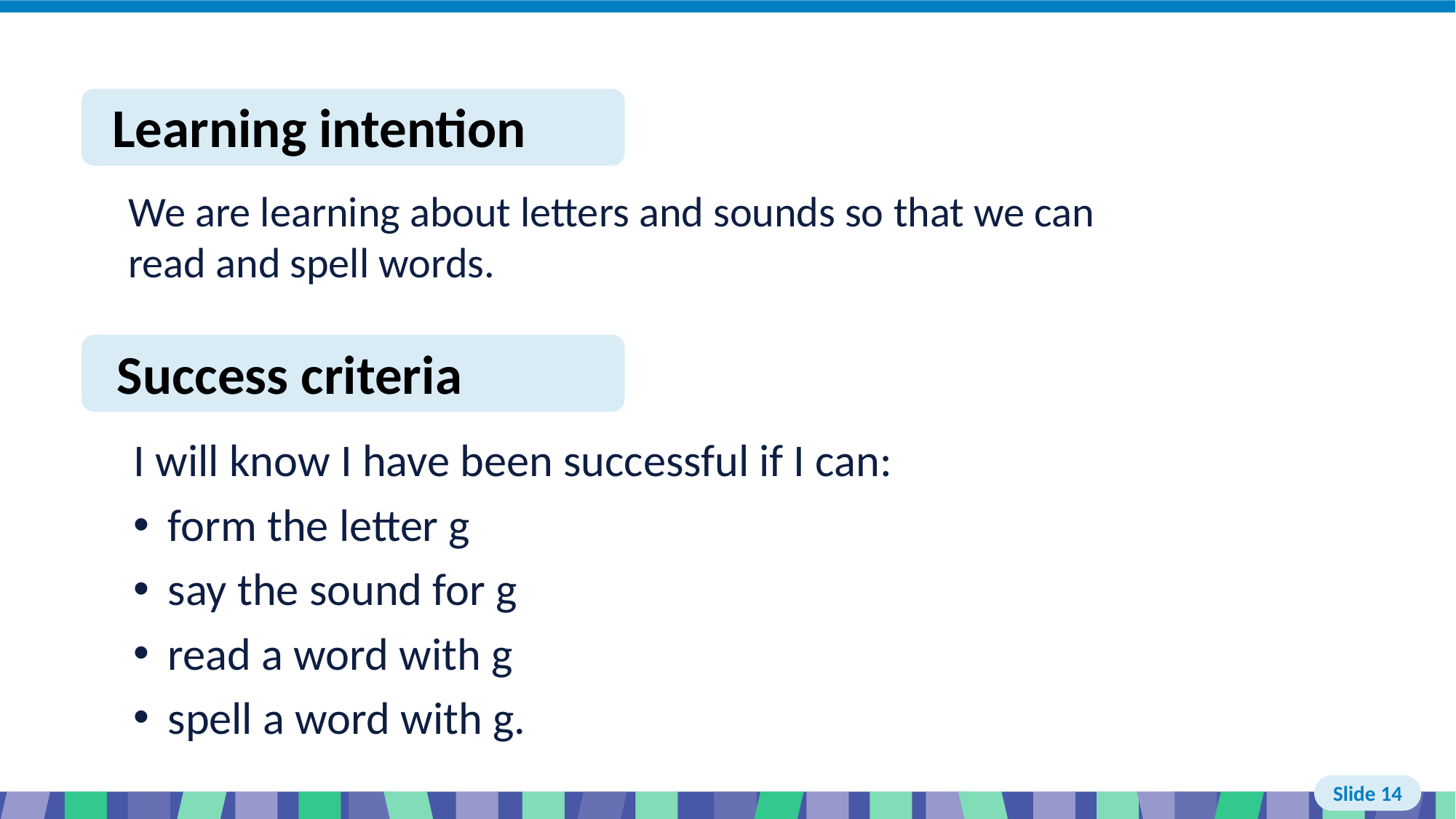

# Slide 14 Learning intention and success criteria
I will know I have been successful if I can:
form the letter g
say the sound for g
read a word with g
spell a word with g.